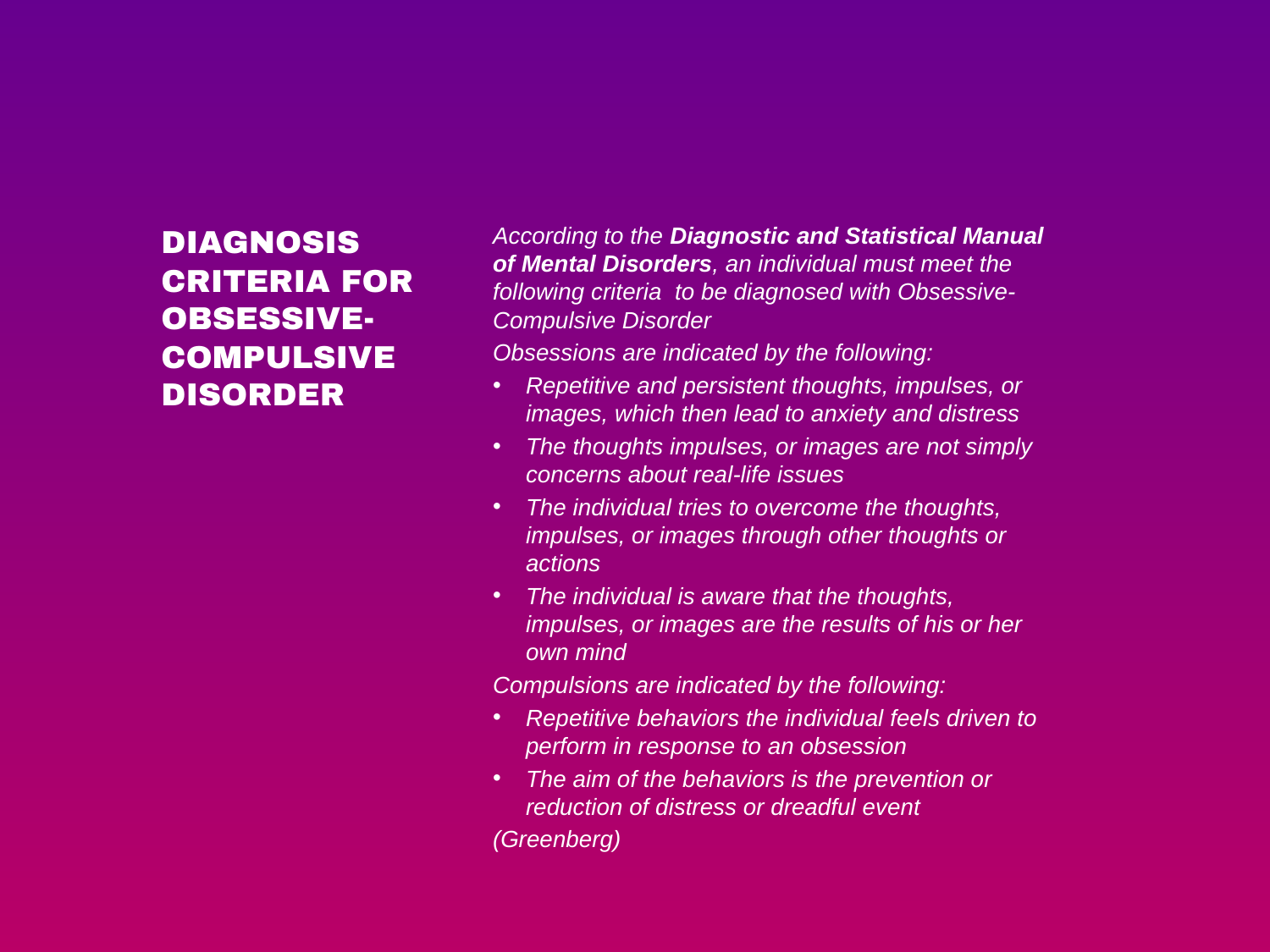

According to the Diagnostic and Statistical Manual of Mental Disorders, an individual must meet the following criteria  to be diagnosed with Obsessive-Compulsive Disorder
Obsessions are indicated by the following:
Repetitive and persistent thoughts, impulses, or images, which then lead to anxiety and distress
The thoughts impulses, or images are not simply concerns about real-life issues
The individual tries to overcome the thoughts, impulses, or images through other thoughts or actions
The individual is aware that the thoughts, impulses, or images are the results of his or her own mind
Compulsions are indicated by the following:
Repetitive behaviors the individual feels driven to perform in response to an obsession
The aim of the behaviors is the prevention or reduction of distress or dreadful event
(Greenberg)

# Diagnosis criteria for obsessive-compulsive disorder